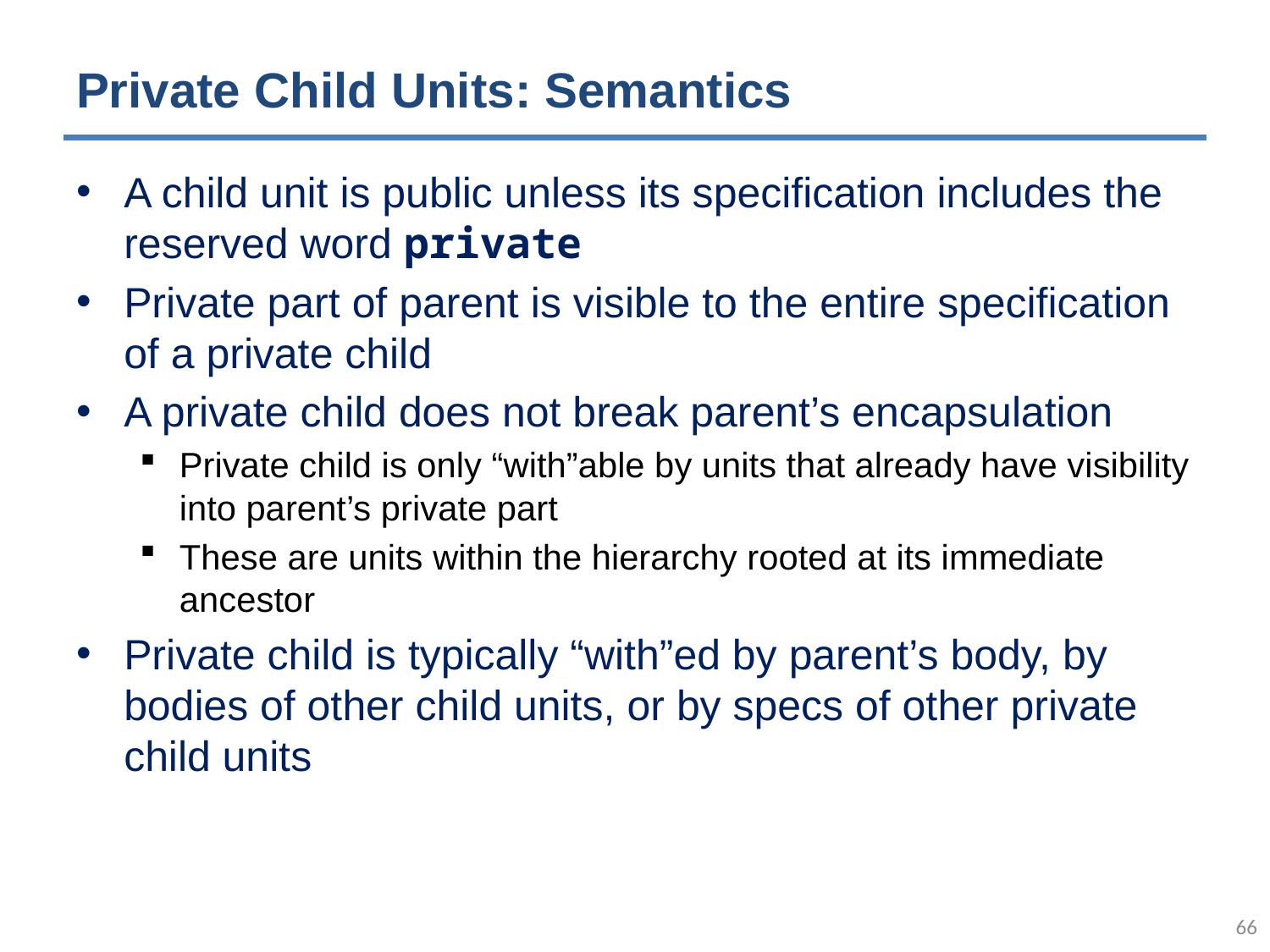

# Private Child Units: Semantics
A child unit is public unless its specification includes the reserved word private
Private part of parent is visible to the entire specification of a private child
A private child does not break parent’s encapsulation
Private child is only “with”able by units that already have visibility into parent’s private part
These are units within the hierarchy rooted at its immediate ancestor
Private child is typically “with”ed by parent’s body, by bodies of other child units, or by specs of other private child units

66